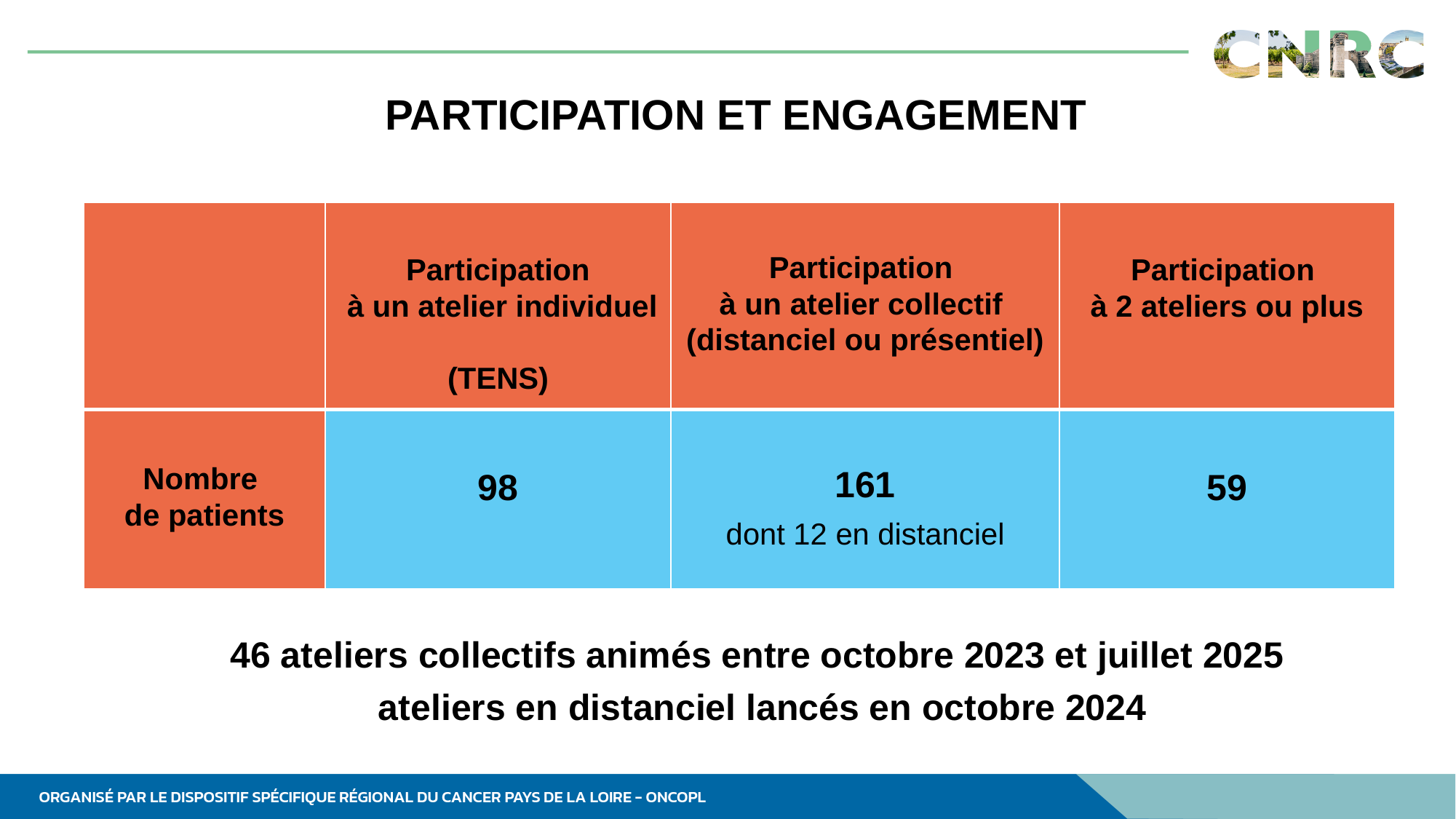

PARTICIPATION ET ENGAGEMENT
|  | Participation à un atelier individuel (TENS) | Participation à un atelier collectif (distanciel ou présentiel) | Participation à 2 ateliers ou plus |
| --- | --- | --- | --- |
| Nombre de patients | 98 | 161 dont 12 en distanciel | 59 |

46 ateliers collectifs animés entre octobre 2023 et juillet 2025
ateliers en distanciel lancés en octobre 2024